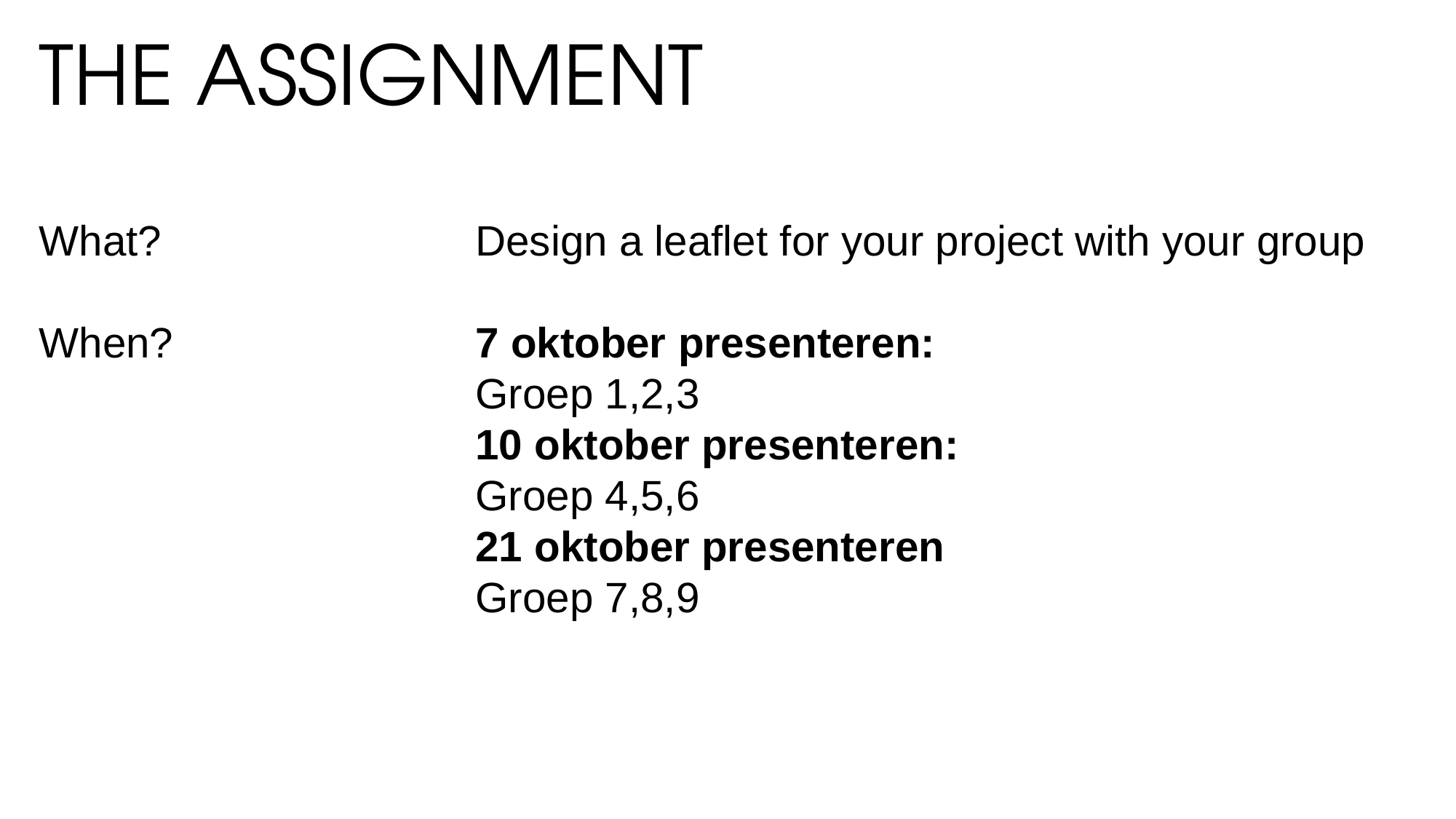

The assignment
#
What?			Design a leaflet for your project with your group

When?			7 oktober presenteren:
				Groep 1,2,3
				10 oktober presenteren:
				Groep 4,5,6
				21 oktober presenteren
				Groep 7,8,9